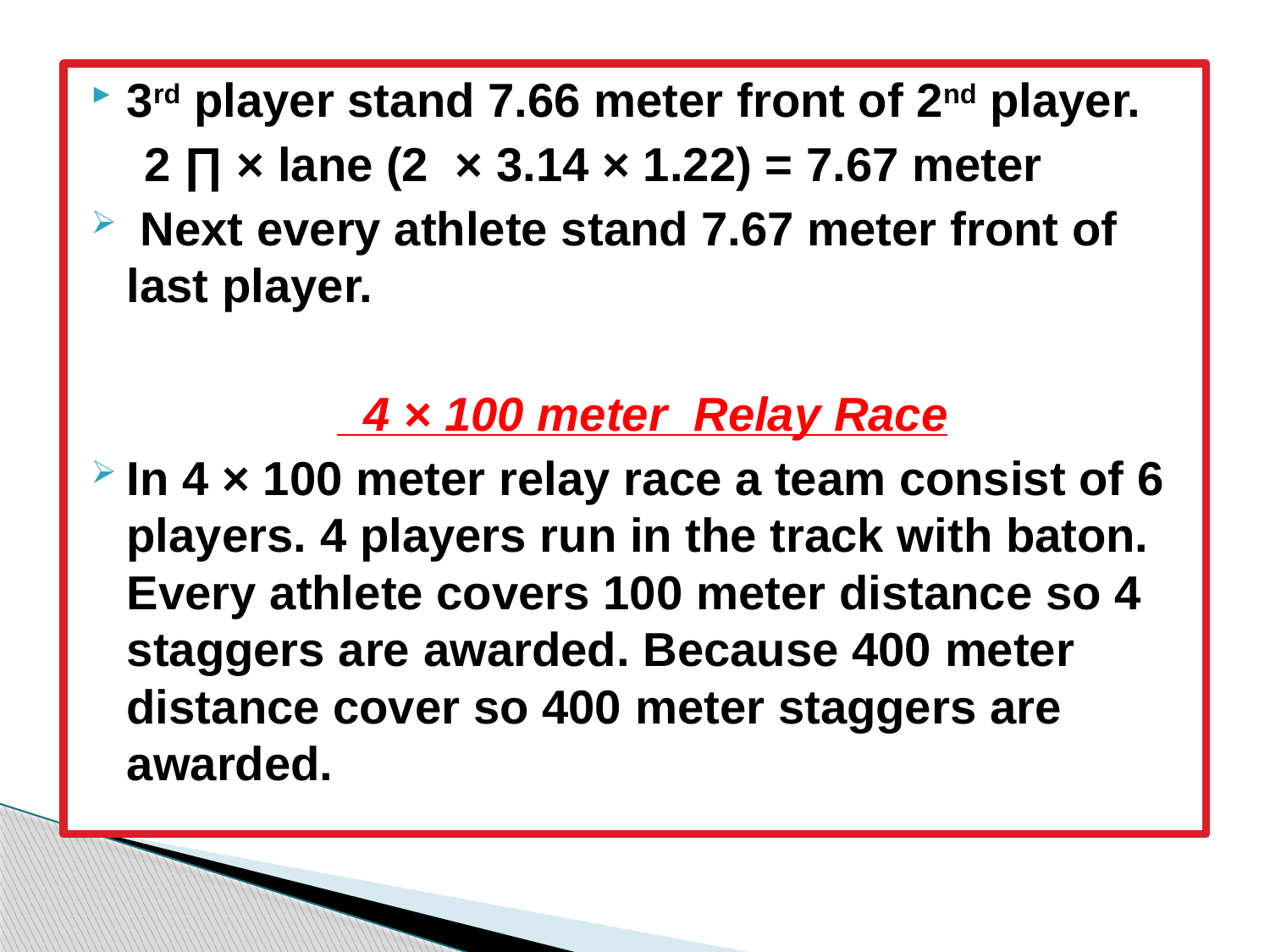

3rd player stand 7.66 meter front of 2nd player.
    2 ∏ × lane (2  × 3.14 × 1.22) = 7.67 meter
 Next every athlete stand 7.67 meter front of last player.

  4 × 100 meter  Relay Race
In 4 × 100 meter relay race a team consist of 6 players. 4 players run in the track with baton. Every athlete covers 100 meter distance so 4 staggers are awarded. Because 400 meter distance cover so 400 meter staggers are awarded.